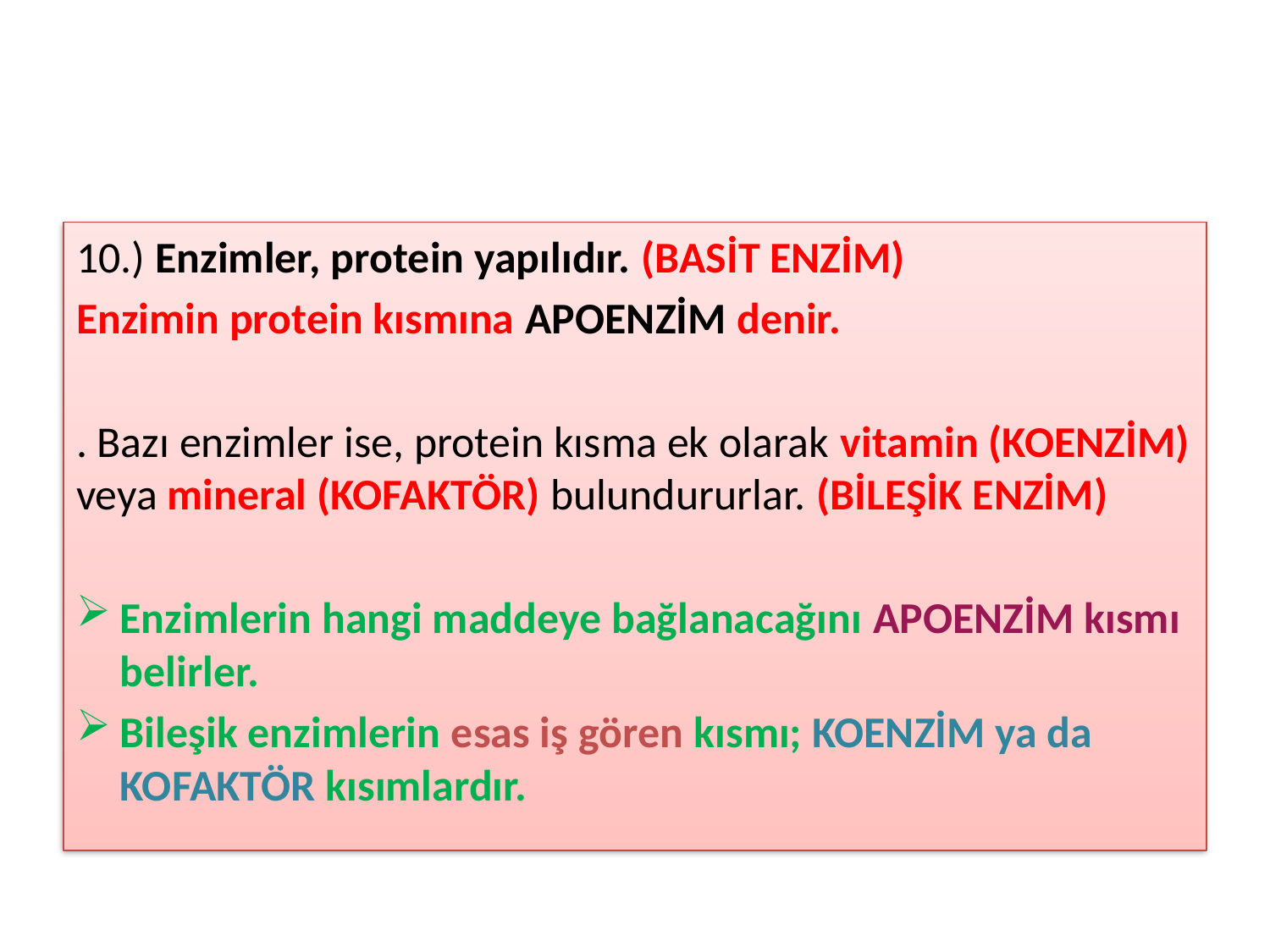

#
10.) Enzimler, protein yapılıdır. (BASİT ENZİM)
Enzimin protein kısmına APOENZİM denir.

. Bazı enzimler ise, protein kısma ek olarak vitamin (KOENZİM) veya mineral (KOFAKTÖR) bulundururlar. (BİLEŞİK ENZİM)

Enzimlerin hangi maddeye bağlanacağını APOENZİM kısmı belirler.
Bileşik enzimlerin esas iş gören kısmı; KOENZİM ya da KOFAKTÖR kısımlardır.